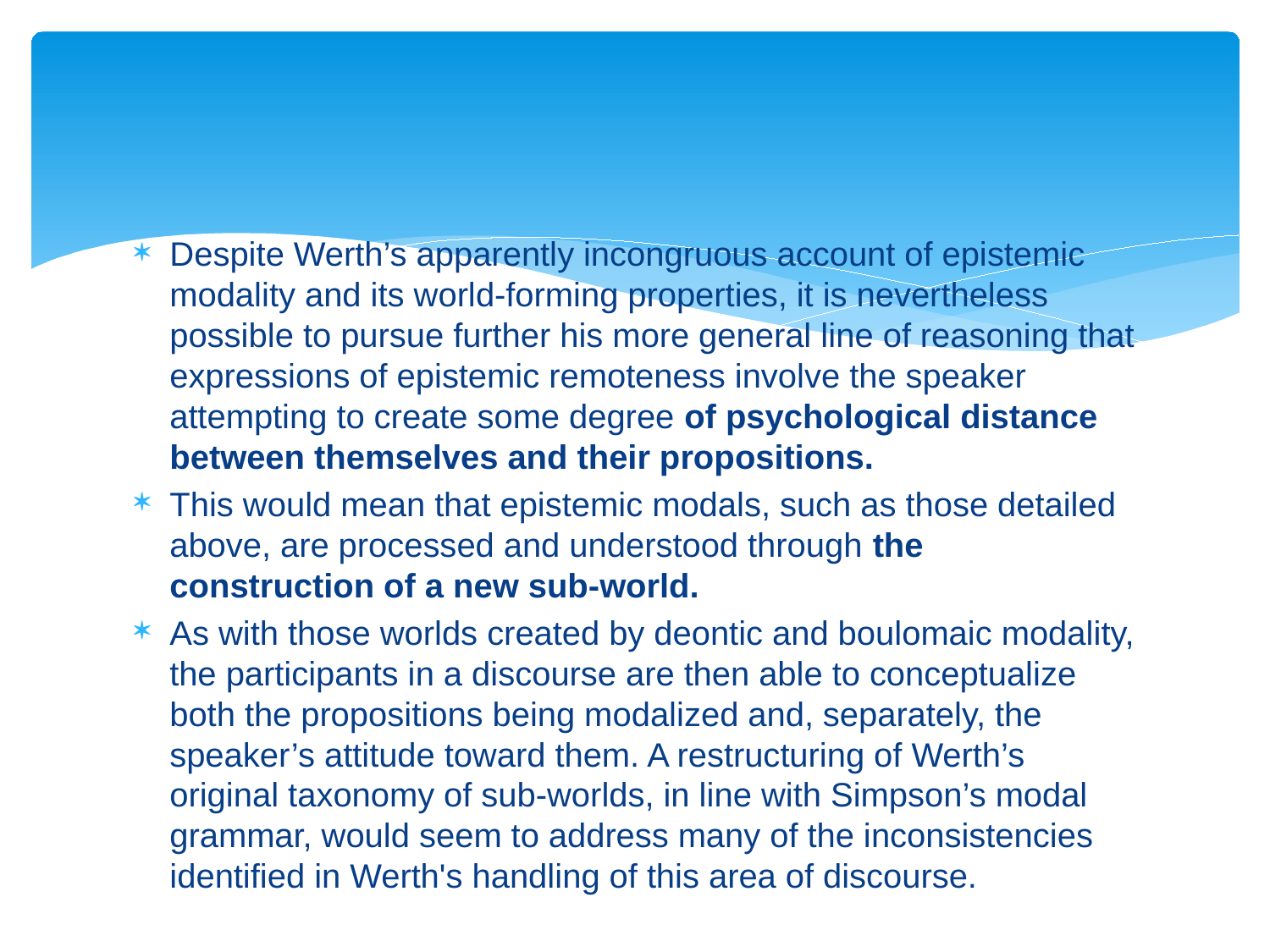

#
Despite Werth’s apparently incongruous account of epistemic modality and its world-forming properties, it is nevertheless possible to pursue further his more general line of reasoning that expressions of epistemic remoteness involve the speaker attempting to create some degree of psychological distance between themselves and their propositions.
This would mean that epistemic modals, such as those detailed above, are processed and understood through the construction of a new sub-world.
As with those worlds created by deontic and boulomaic modality, the participants in a discourse are then able to conceptualize both the propositions being modalized and, separately, the speaker’s attitude toward them. A restructuring of Werth’s original taxonomy of sub-worlds, in line with Simpson’s modal grammar, would seem to address many of the inconsistencies identified in Werth's handling of this area of discourse.